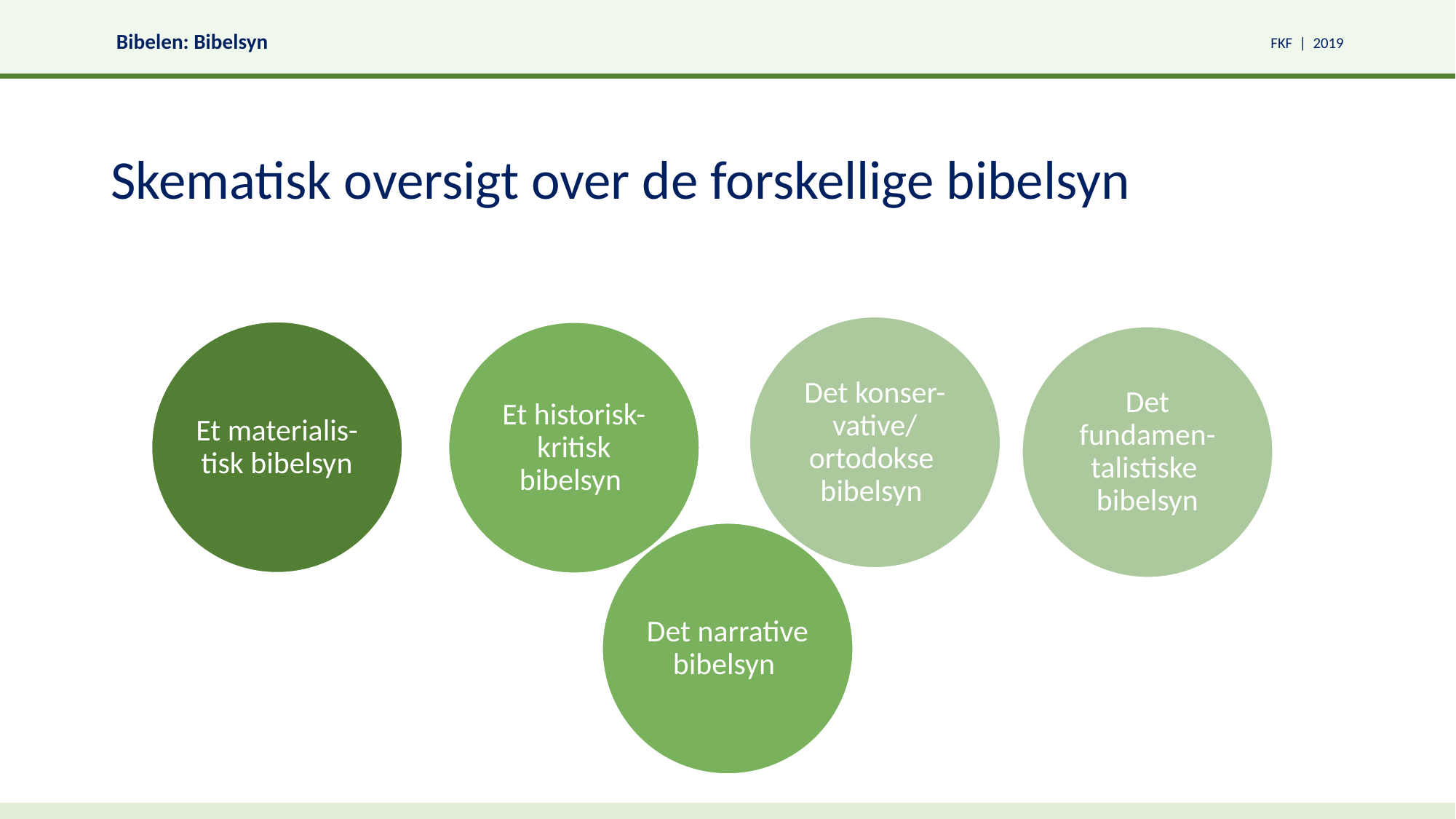

# Skematisk oversigt over de forskellige bibelsyn
Et materialis-tisk bibelsyn
Et historisk- kritisk bibelsyn
Det konser-vative/ ortodokse  bibelsyn
Det fundamen-talistiske  bibelsyn
Det narrative bibelsyn